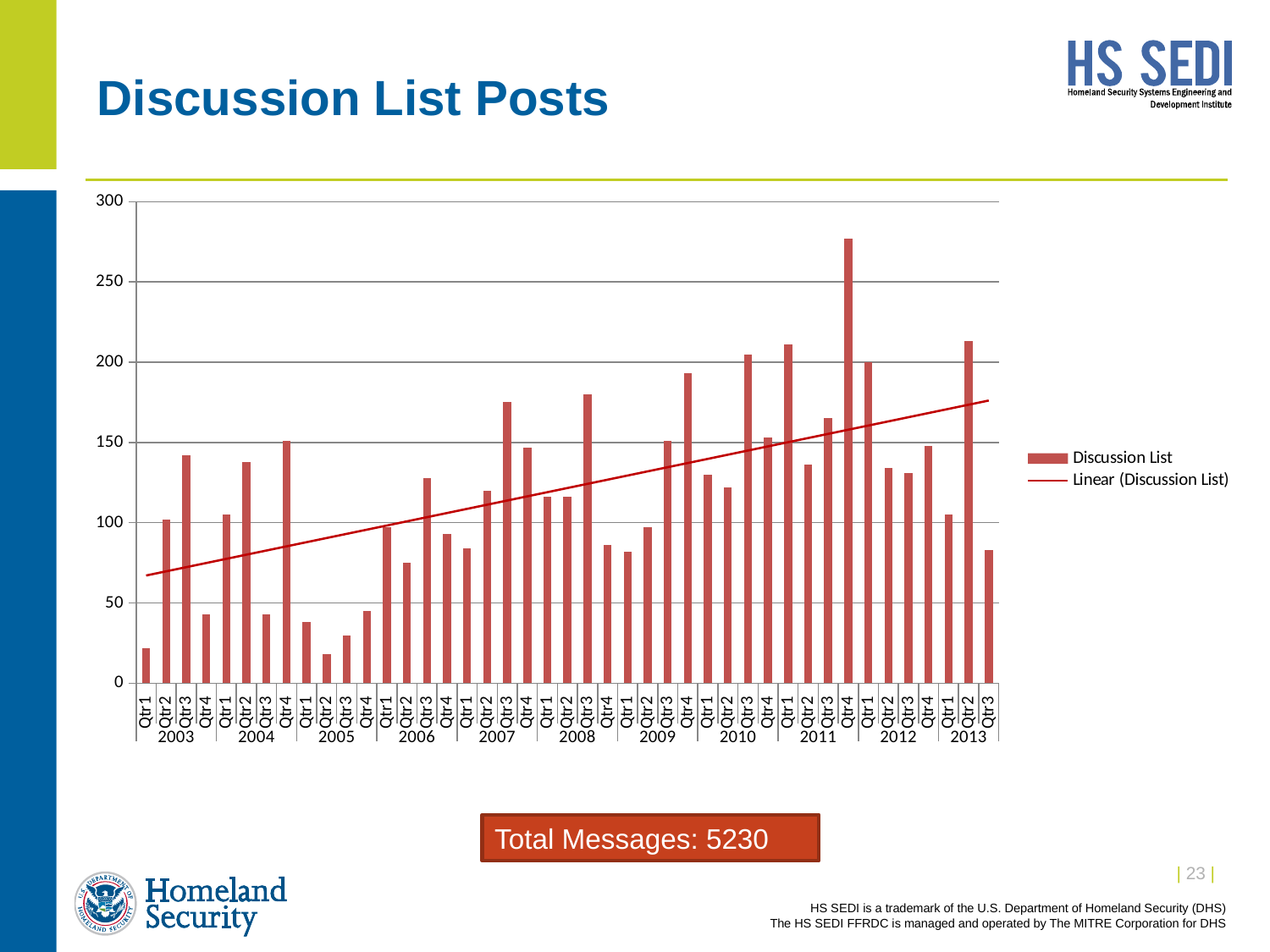

# Discussion List Posts

### Chart

| Category | Discussion List |
|---|---|
| Qtr1 | 22.0 |
| Qtr2 | 102.0 |
| Qtr3 | 142.0 |
| Qtr4 | 43.0 |
| Qtr1 | 105.0 |
| Qtr2 | 138.0 |
| Qtr3 | 43.0 |
| Qtr4 | 151.0 |
| Qtr1 | 38.0 |
| Qtr2 | 18.0 |
| Qtr3 | 30.0 |
| Qtr4 | 45.0 |
| Qtr1 | 97.0 |
| Qtr2 | 75.0 |
| Qtr3 | 128.0 |
| Qtr4 | 93.0 |
| Qtr1 | 84.0 |
| Qtr2 | 120.0 |
| Qtr3 | 175.0 |
| Qtr4 | 147.0 |
| Qtr1 | 116.0 |
| Qtr2 | 116.0 |
| Qtr3 | 180.0 |
| Qtr4 | 86.0 |
| Qtr1 | 82.0 |
| Qtr2 | 97.0 |
| Qtr3 | 151.0 |
| Qtr4 | 193.0 |
| Qtr1 | 130.0 |
| Qtr2 | 122.0 |
| Qtr3 | 205.0 |
| Qtr4 | 153.0 |
| Qtr1 | 211.0 |
| Qtr2 | 136.0 |
| Qtr3 | 165.0 |
| Qtr4 | 277.0 |
| Qtr1 | 200.0 |
| Qtr2 | 134.0 |
| Qtr3 | 131.0 |
| Qtr4 | 148.0 |
| Qtr1 | 105.0 |
| Qtr2 | 213.0 |
| Qtr3 | 83.0 |
Total Messages: 5230
| 23 |